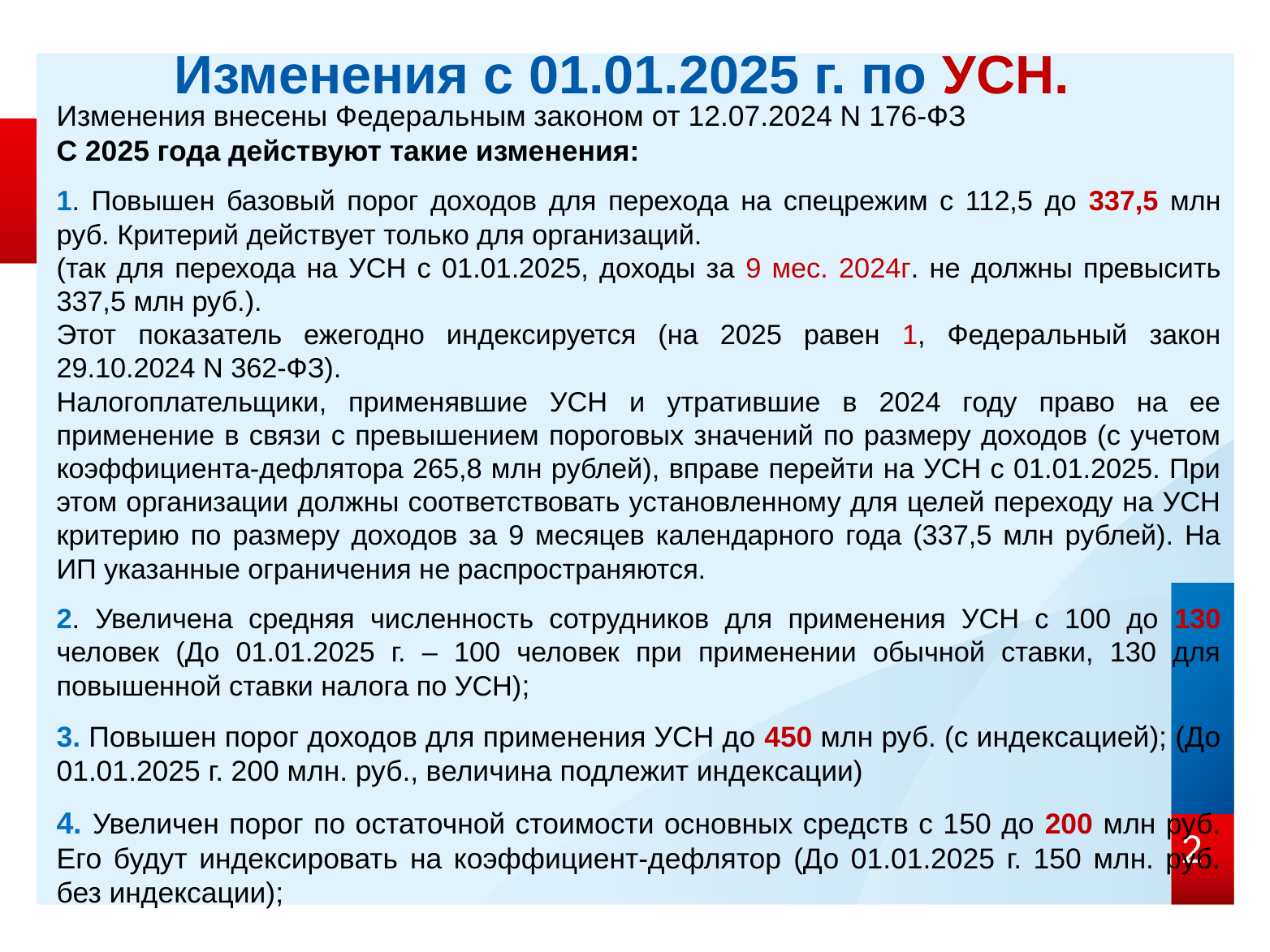

Изменения с 01.01.2025 г. по УСН.

Изменения внесены Федеральным законом от 12.07.2024 N 176-ФЗ
С 2025 года действуют такие изменения:

1. Повышен базовый порог доходов для перехода на спецрежим с 112,5 до 337,5 млн руб. Критерий действует только для организаций.
(так для перехода на УСН с 01.01.2025, доходы за 9 мес. 2024г. не должны превысить 337,5 млн руб.).
Этот показатель ежегодно индексируется (на 2025 равен 1, Федеральный закон 29.10.2024 N 362-ФЗ).
Налогоплательщики, применявшие УСН и утратившие в 2024 году право на ее применение в связи с превышением пороговых значений по размеру доходов (с учетом коэффициента-дефлятора 265,8 млн рублей), вправе перейти на УСН с 01.01.2025. При этом организации должны соответствовать установленному для целей переходу на УСН критерию по размеру доходов за 9 месяцев календарного года (337,5 млн рублей). На ИП указанные ограничения не распространяются.

2. Увеличена средняя численность сотрудников для применения УСН с 100 до 130 человек (До 01.01.2025 г. – 100 человек при применении обычной ставки, 130 для повышенной ставки налога по УСН);

3. Повышен порог доходов для применения УСН до 450 млн руб. (с индексацией); (До 01.01.2025 г. 200 млн. руб., величина подлежит индексации)

4. Увеличен порог по остаточной стоимости основных средств с 150 до 200 млн руб. Его будут индексировать на коэффициент-дефлятор (До 01.01.2025 г. 150 млн. руб. без индексации);

2